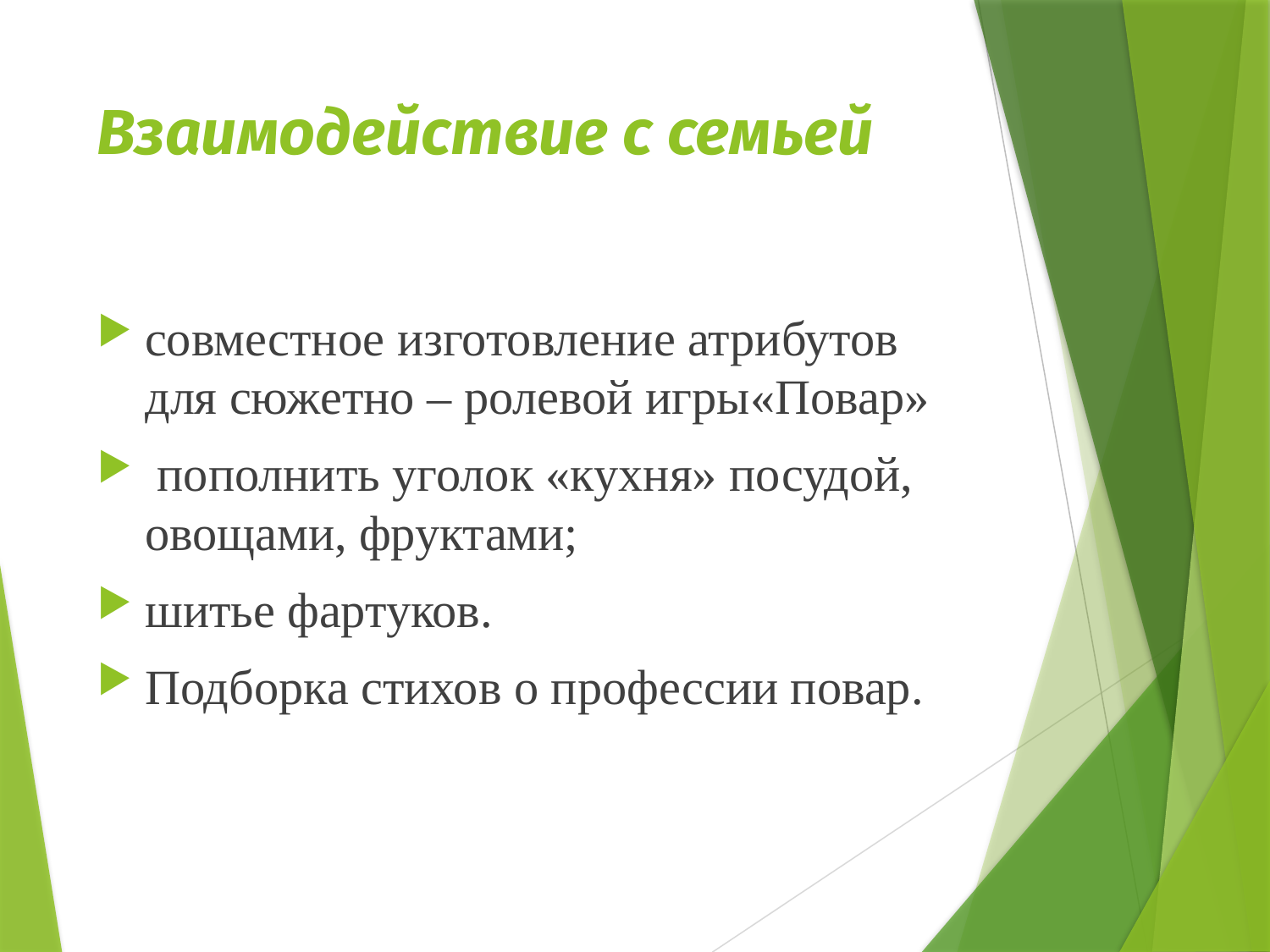

# Взаимодействие с семьей
совместное изготовление атрибутов для сюжетно – ролевой игры«Повар»
 пополнить уголок «кухня» посудой, овощами, фруктами;
шитье фартуков.
Подборка стихов о профессии повар.